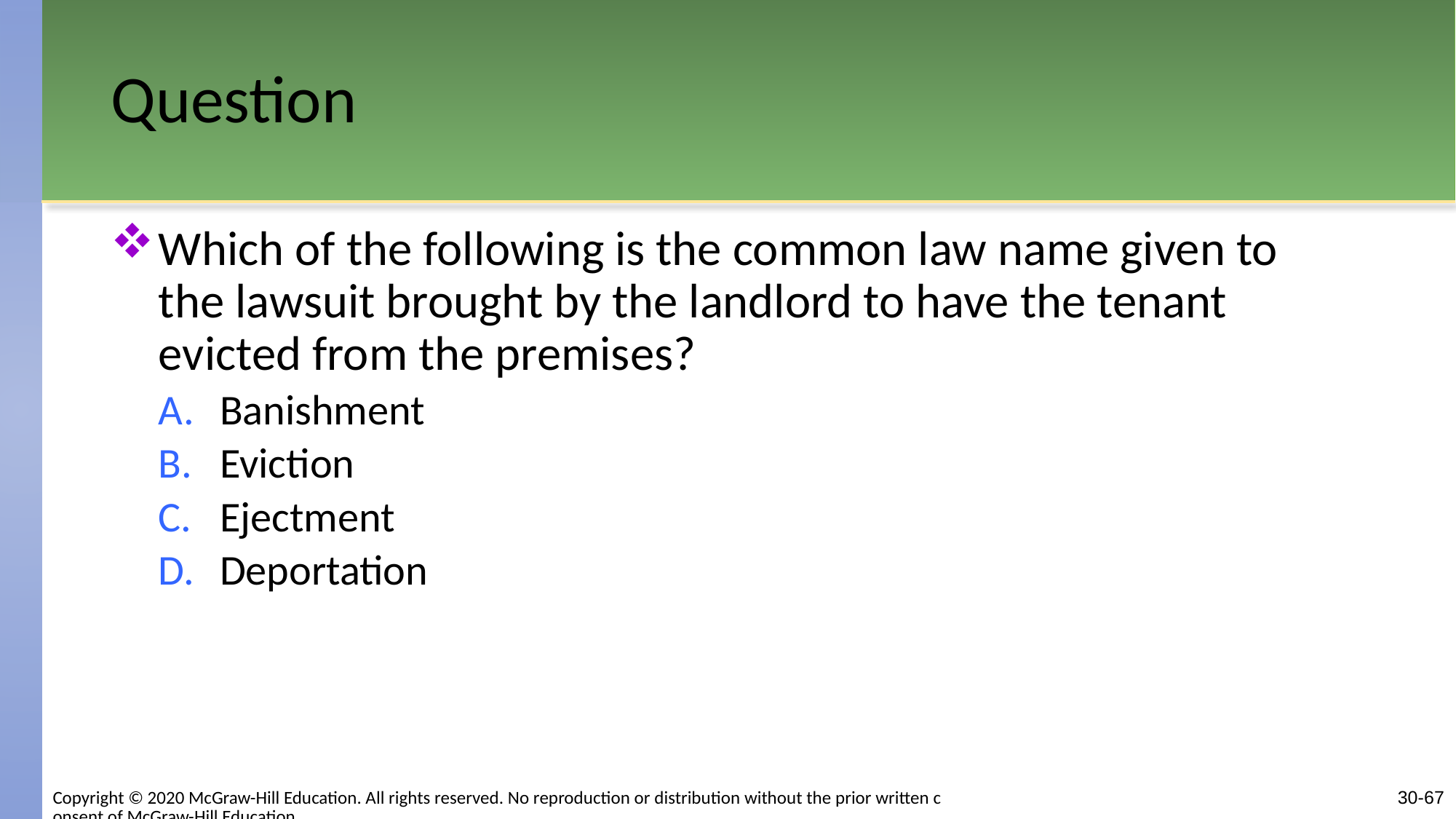

# Question
Which of the following is the common law name given to the lawsuit brought by the landlord to have the tenant evicted from the premises?
Banishment
Eviction
Ejectment
Deportation
Copyright © 2020 McGraw-Hill Education. All rights reserved. No reproduction or distribution without the prior written consent of McGraw-Hill Education.
30-67